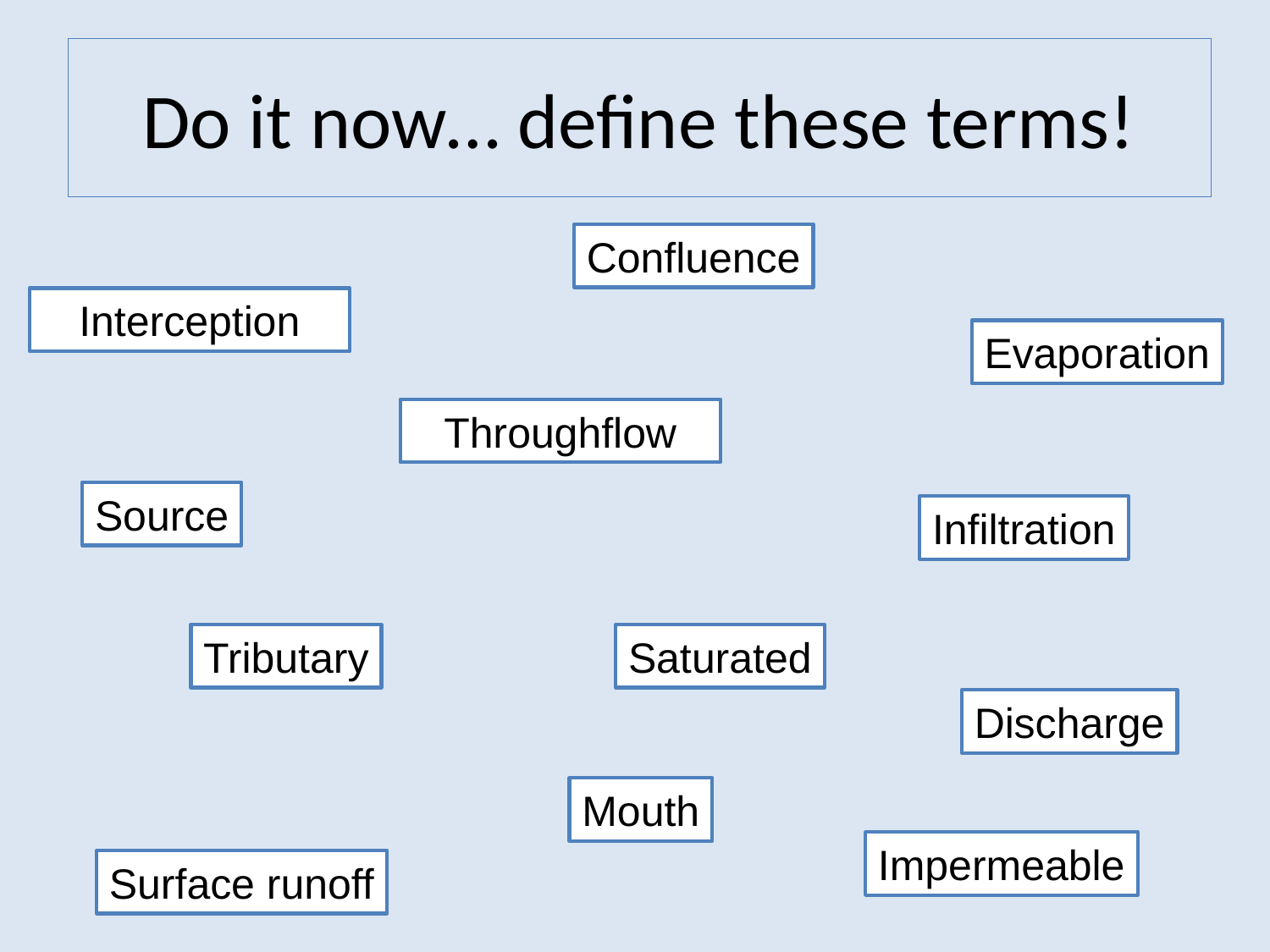

# Do it now… define these terms!
Confluence
Interception
Evaporation
Throughflow
Source
Infiltration
Tributary
Saturated
Discharge
Mouth
Impermeable
Surface runoff